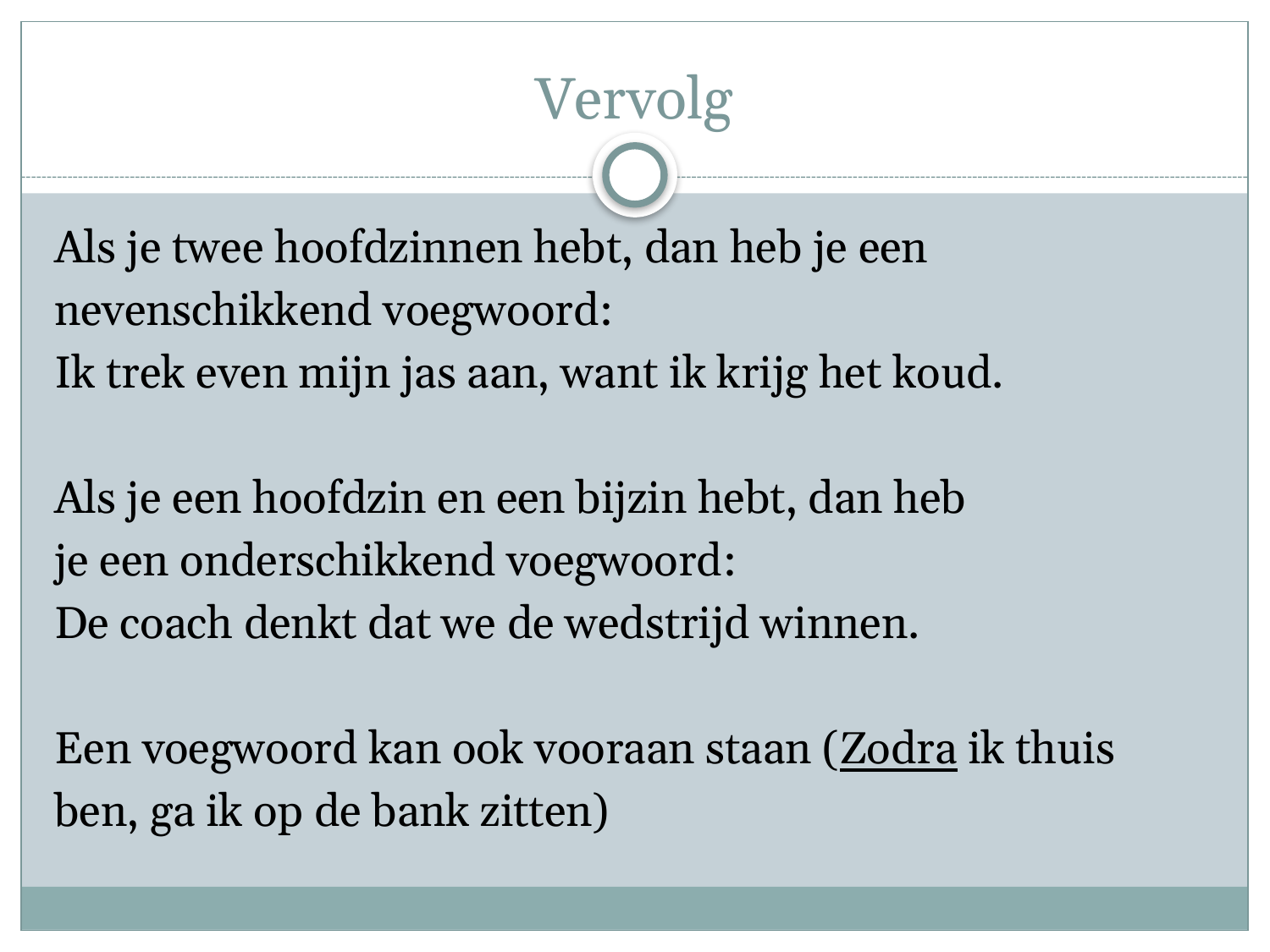

# Vervolg
Als je twee hoofdzinnen hebt, dan heb je een
nevenschikkend voegwoord:
Ik trek even mijn jas aan, want ik krijg het koud.

Als je een hoofdzin en een bijzin hebt, dan heb
je een onderschikkend voegwoord:
De coach denkt dat we de wedstrijd winnen.

Een voegwoord kan ook vooraan staan (Zodra ik thuis
ben, ga ik op de bank zitten)